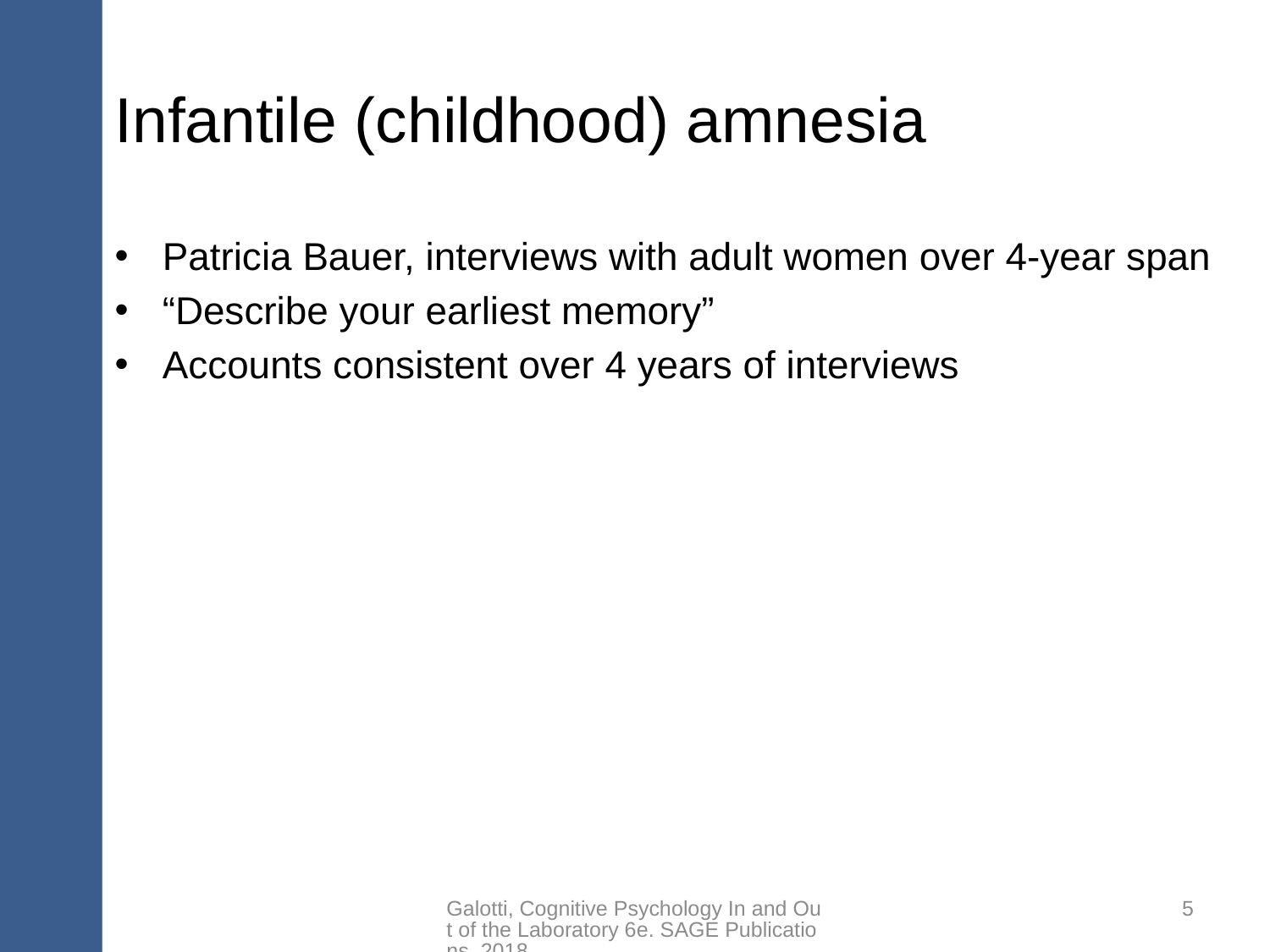

# Infantile (childhood) amnesia
Patricia Bauer, interviews with adult women over 4-year span
“Describe your earliest memory”
Accounts consistent over 4 years of interviews
Galotti, Cognitive Psychology In and Out of the Laboratory 6e. SAGE Publications, 2018.
5